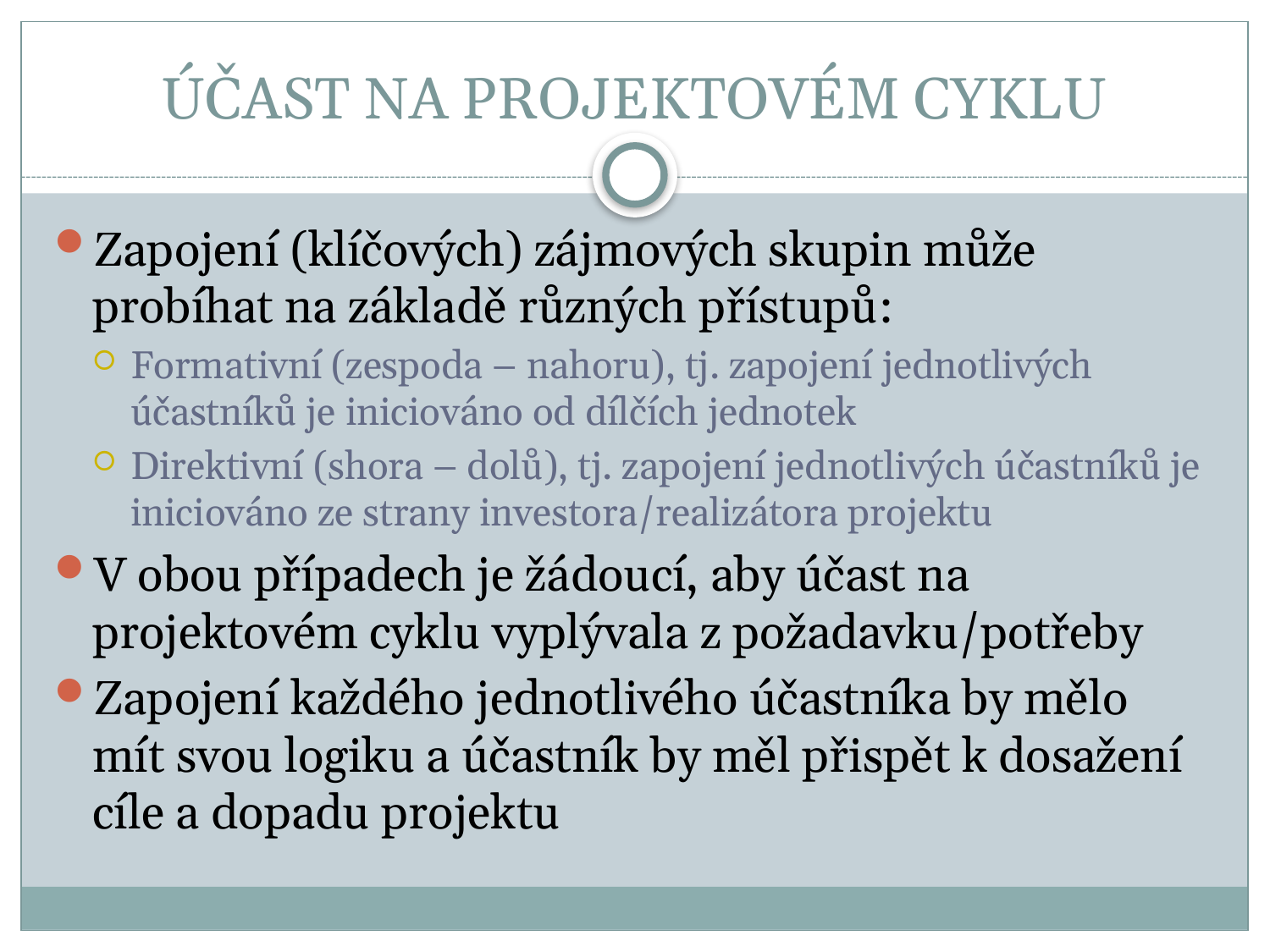

# ÚČAST NA PROJEKTOVÉM CYKLU
Zapojení (klíčových) zájmových skupin může probíhat na základě různých přístupů:
Formativní (zespoda – nahoru), tj. zapojení jednotlivých účastníků je iniciováno od dílčích jednotek
Direktivní (shora – dolů), tj. zapojení jednotlivých účastníků je iniciováno ze strany investora/realizátora projektu
V obou případech je žádoucí, aby účast na projektovém cyklu vyplývala z požadavku/potřeby
Zapojení každého jednotlivého účastníka by mělo mít svou logiku a účastník by měl přispět k dosažení cíle a dopadu projektu